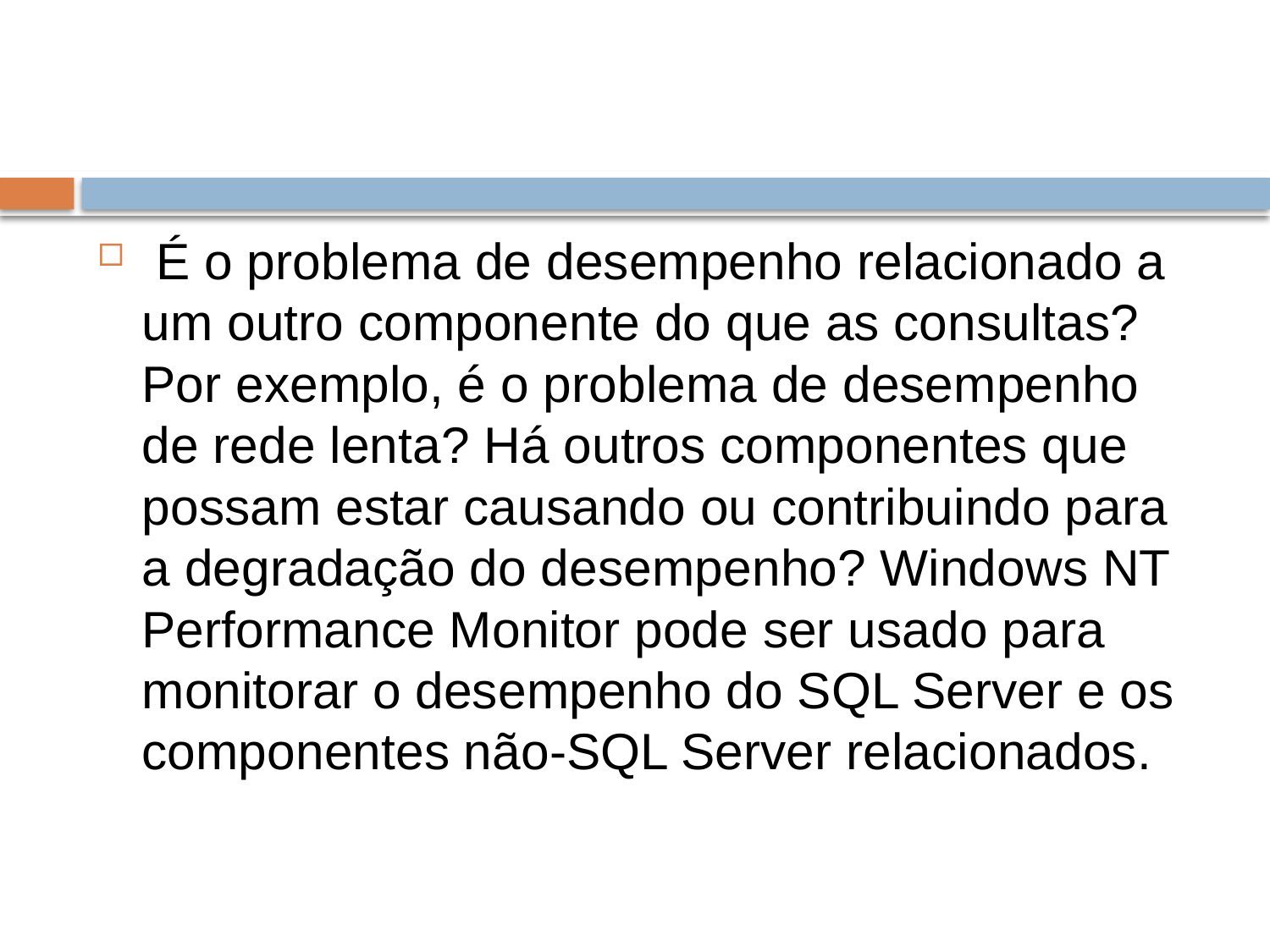

#
 É o problema de desempenho relacionado a um outro componente do que as consultas? Por exemplo, é o problema de desempenho de rede lenta? Há outros componentes que possam estar causando ou contribuindo para a degradação do desempenho? Windows NT Performance Monitor pode ser usado para monitorar o desempenho do SQL Server e os componentes não-SQL Server relacionados.